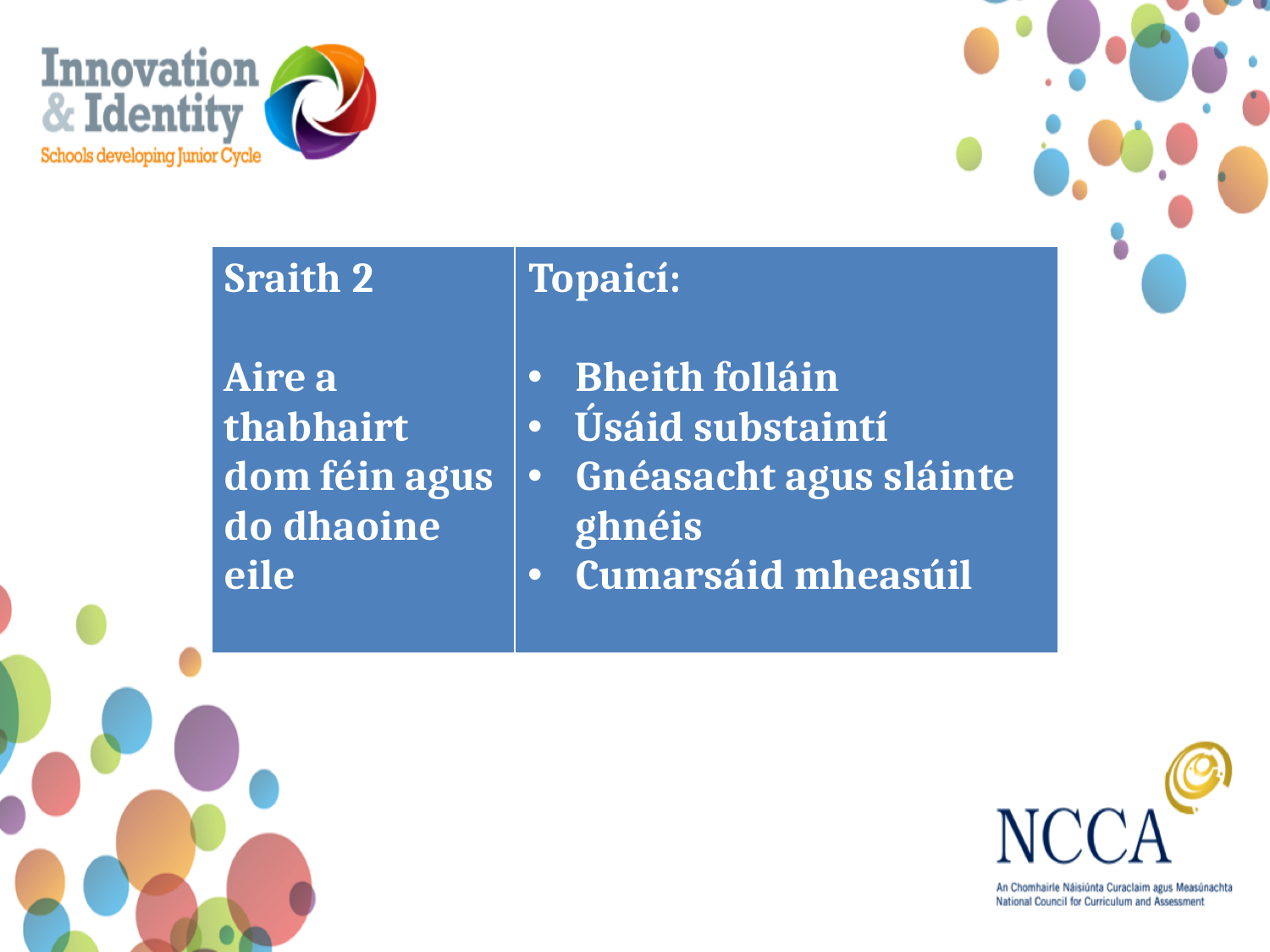

| Sraith 2 Aire a thabhairt dom féin agus do dhaoine eile | Topaicí: Bheith folláin Úsáid substaintí Gnéasacht agus sláinte ghnéis Cumarsáid mheasúil |
| --- | --- |